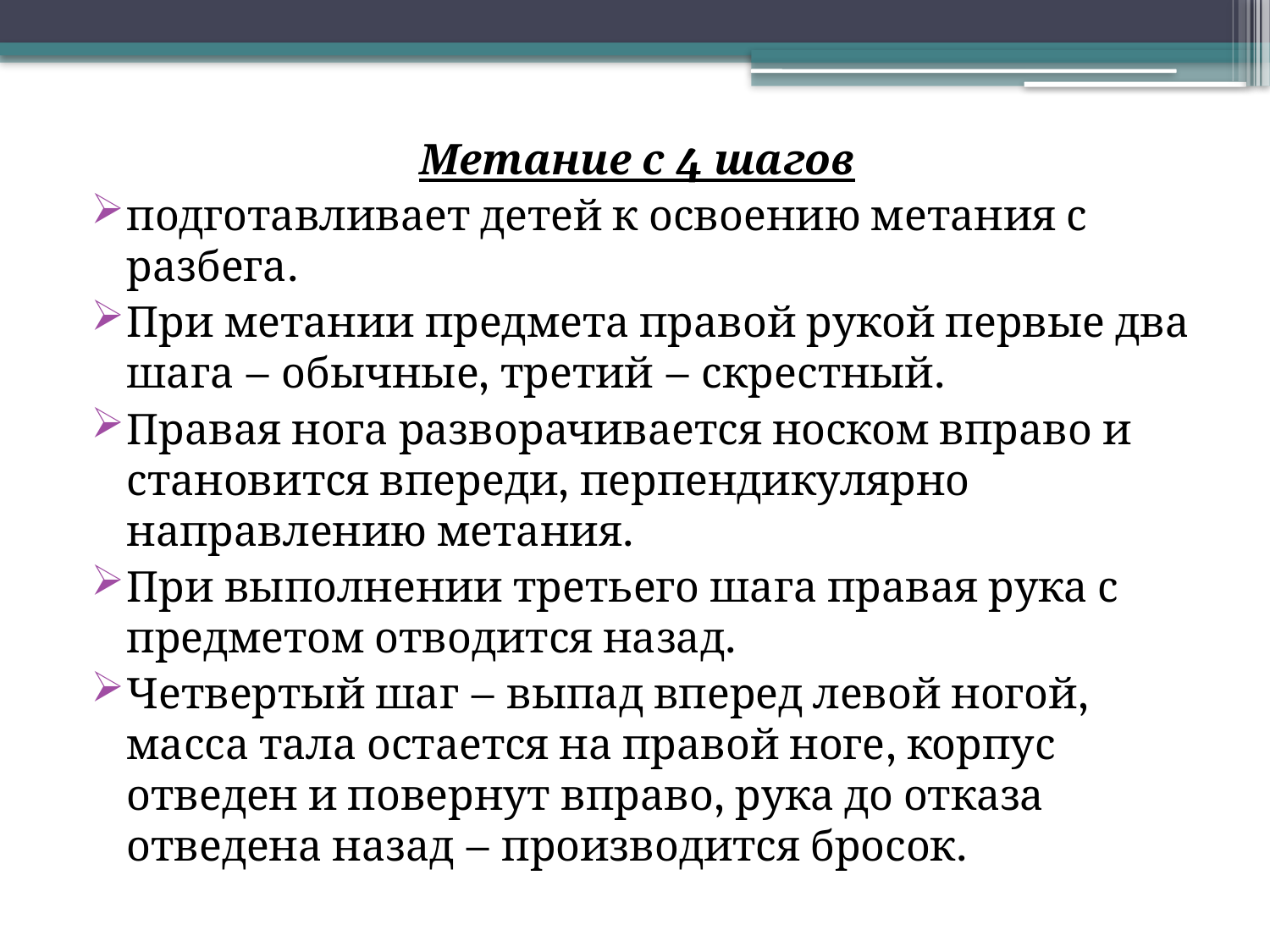

Метание с 4 шагов
подготавливает детей к освоению метания с разбега.
При метании предмета правой рукой первые два шага – обычные, третий – скрестный.
Правая нога разворачивается носком вправо и становится впереди, перпендикулярно направлению метания.
При выполнении третьего шага правая рука с предметом отводится назад.
Четвертый шаг – выпад вперед левой ногой, масса тала остается на правой ноге, корпус отведен и повернут вправо, рука до отказа отведена назад – производится бросок.